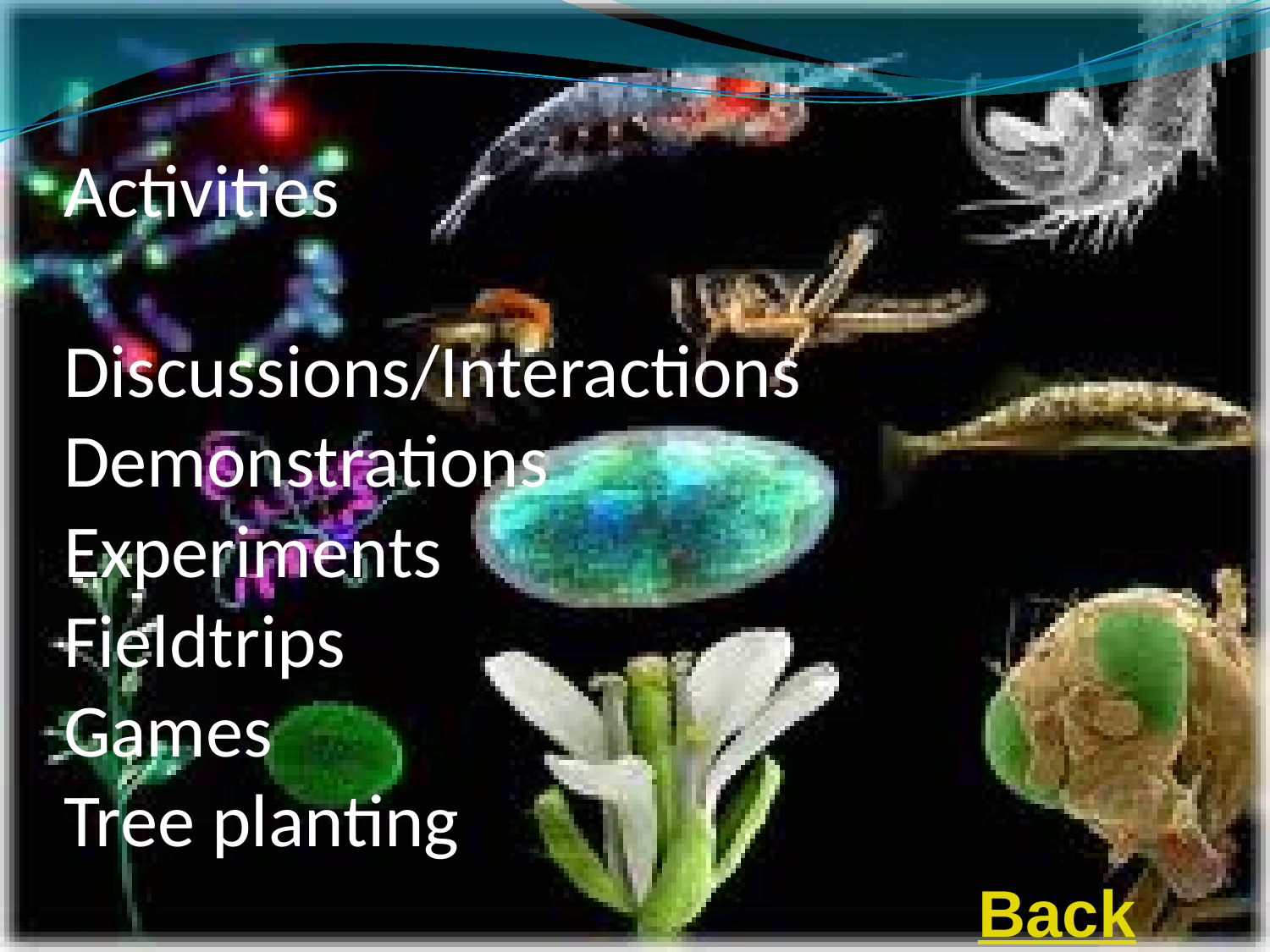

# Activities Discussions/Interactions Demonstrations Experiments Fieldtrips Games Tree planting Back